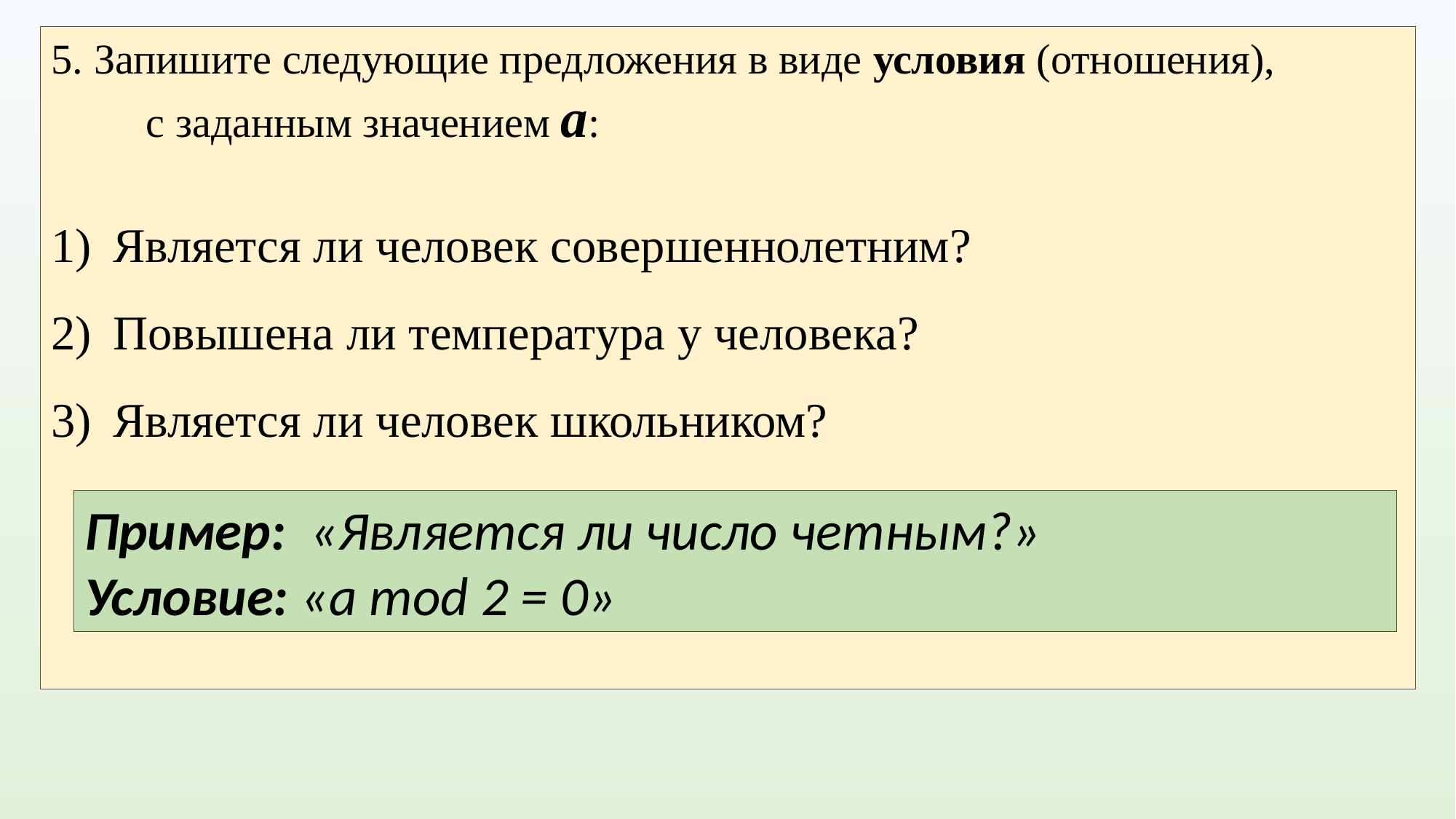

5. Запишите следующие предложения в виде условия (отношения),                      с заданным значением a:

Является ли человек совершеннолетним?
Повышена ли температура у человека?
Является ли человек школьником?

Пример:  «Является ли число четным?»
Условие: «a mod 2 = 0»